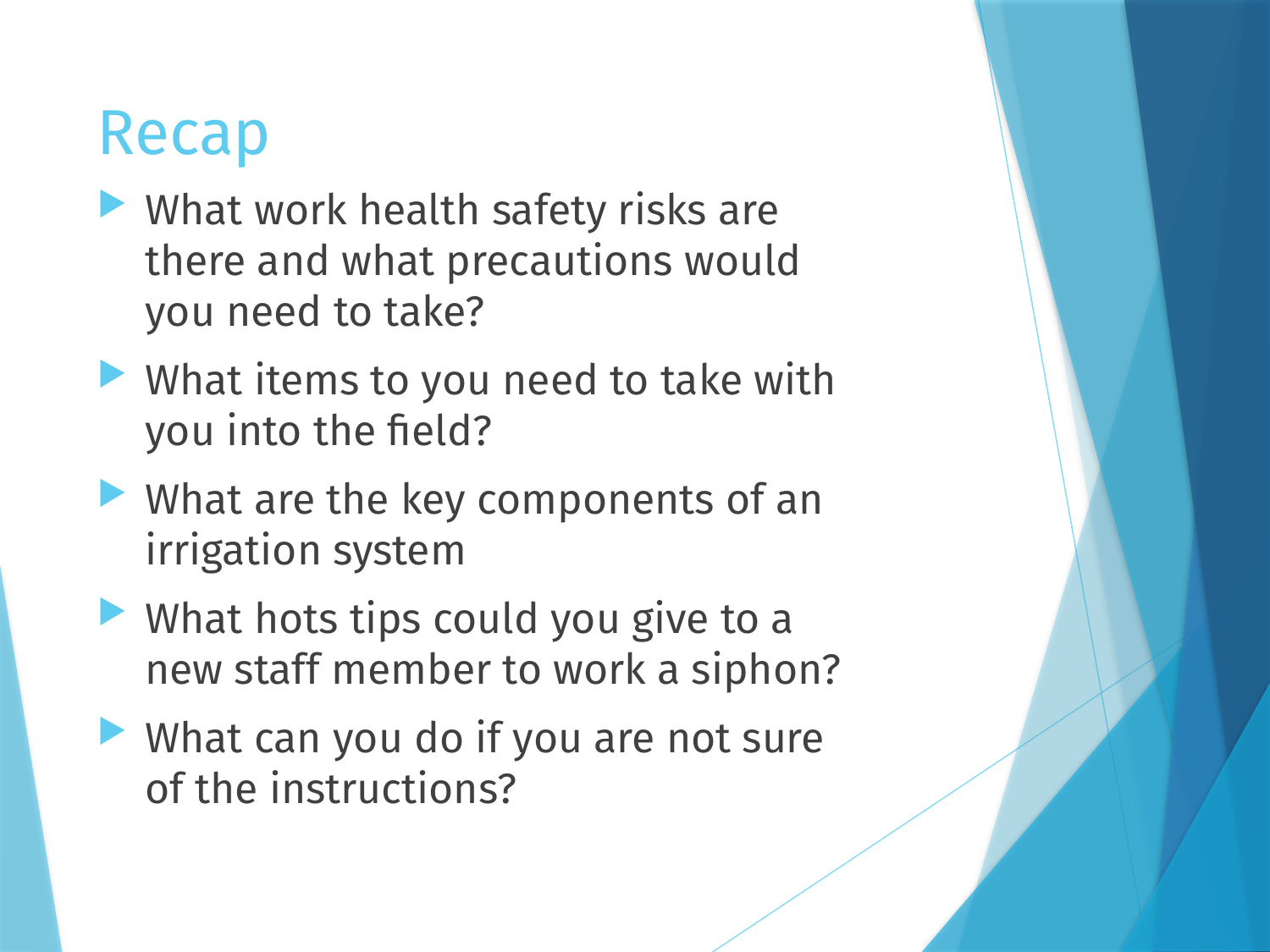

# Recap
What work health safety risks are there and what precautions would
you need to take?
What items to you need to take with you into the field?
What are the key components of an irrigation system
What hots tips could you give to a new staff member to work a siphon?
What can you do if you are not sure
of the instructions?